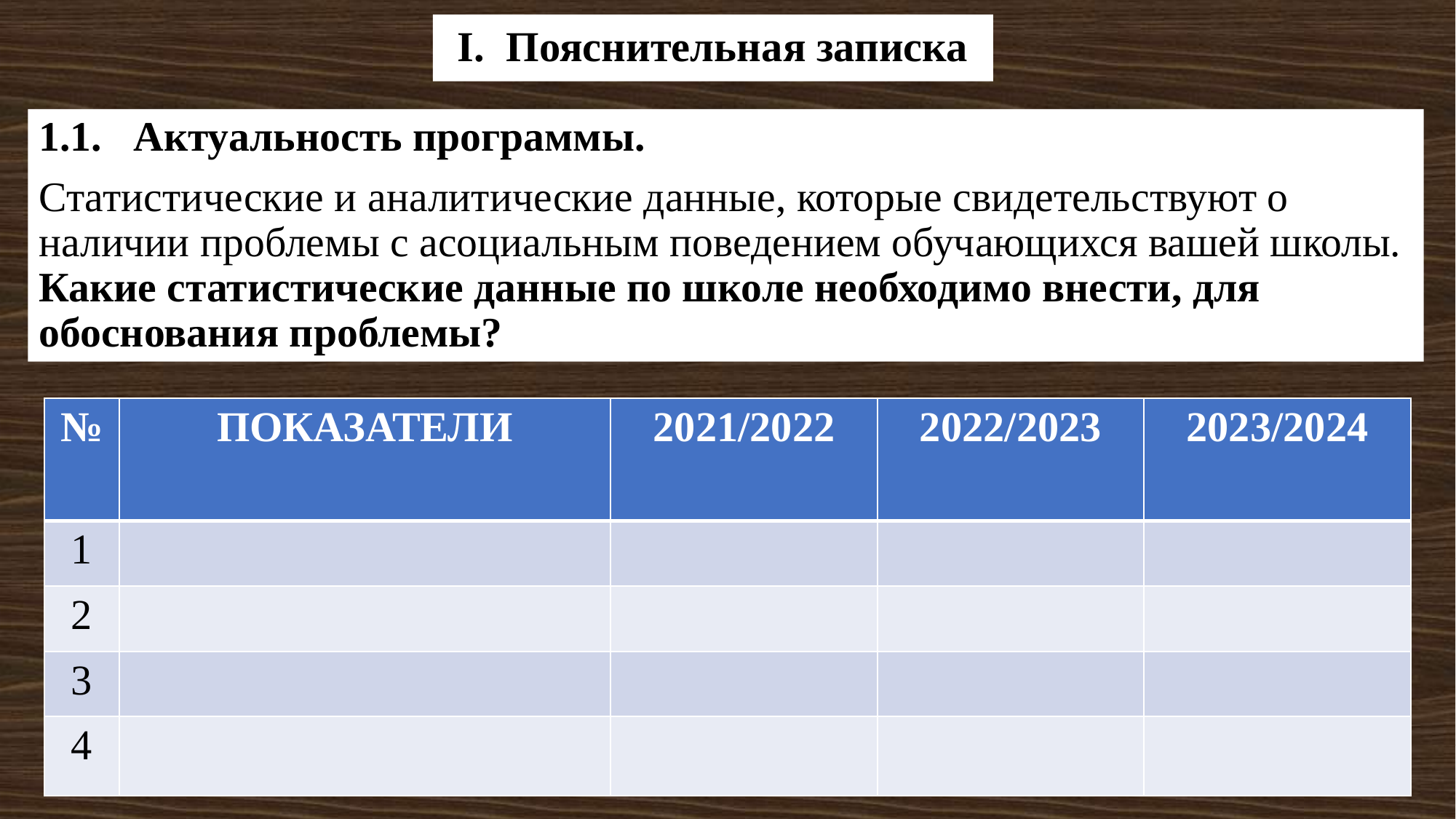

# I.  Пояснительная записка
1.1.   Актуальность программы.
Статистические и аналитические данные, которые свидетельствуют о наличии проблемы с асоциальным поведением обучающихся вашей школы. Какие статистические данные по школе необходимо внести, для обоснования проблемы?
| № | ПОКАЗАТЕЛИ | 2021/2022 | 2022/2023 | 2023/2024 |
| --- | --- | --- | --- | --- |
| 1 |  |  |  |  |
| 2 |  |  |  |  |
| 3 |  |  |  |  |
| 4 |  |  |  |  |